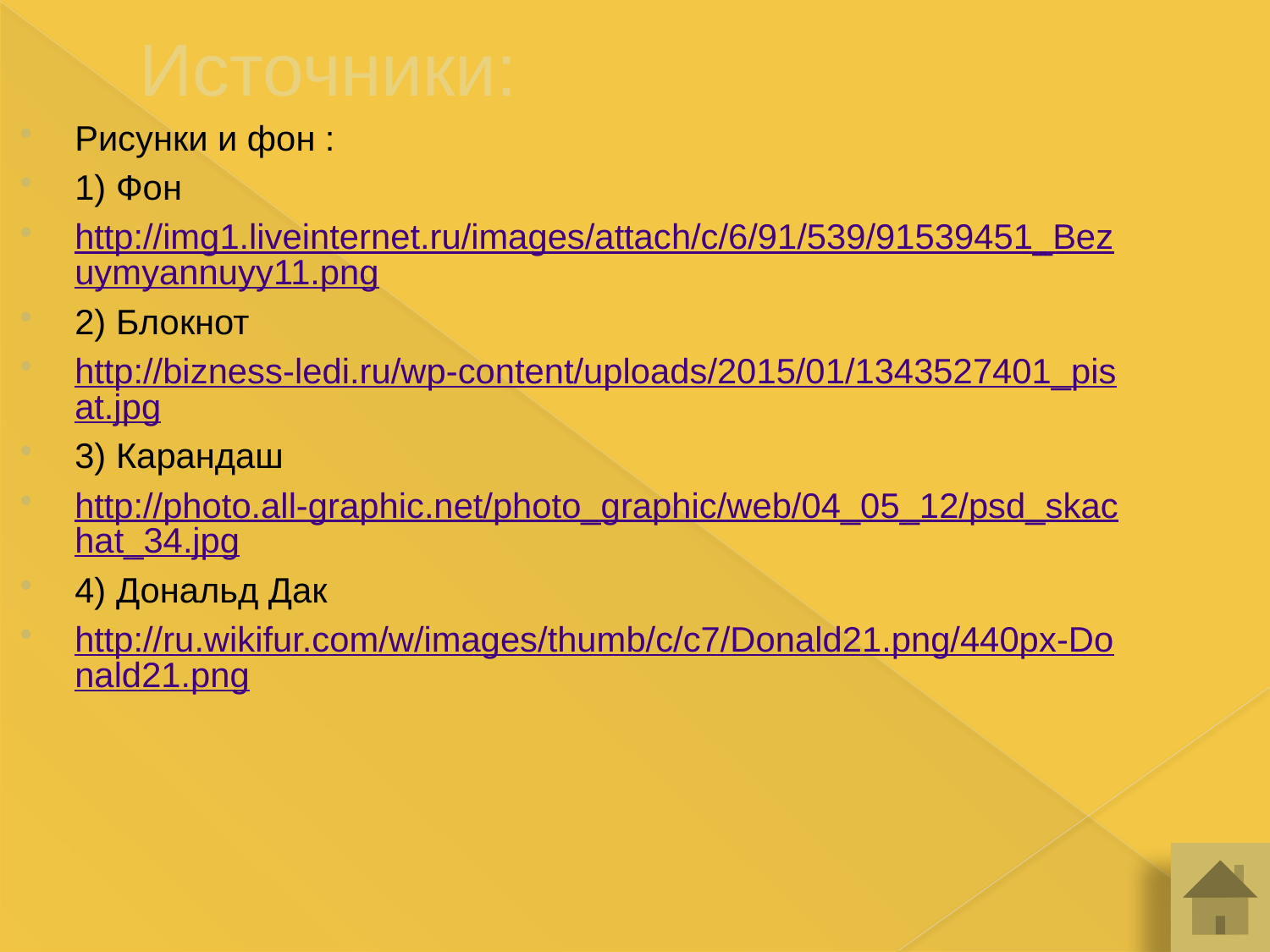

# Источники:
Рисунки и фон :
1) Фон
http://img1.liveinternet.ru/images/attach/c/6/91/539/91539451_Bezuymyannuyy11.png
2) Блокнот
http://bizness-ledi.ru/wp-content/uploads/2015/01/1343527401_pisat.jpg
3) Карандаш
http://photo.all-graphic.net/photo_graphic/web/04_05_12/psd_skachat_34.jpg
4) Дональд Дак
http://ru.wikifur.com/w/images/thumb/c/c7/Donald21.png/440px-Donald21.png